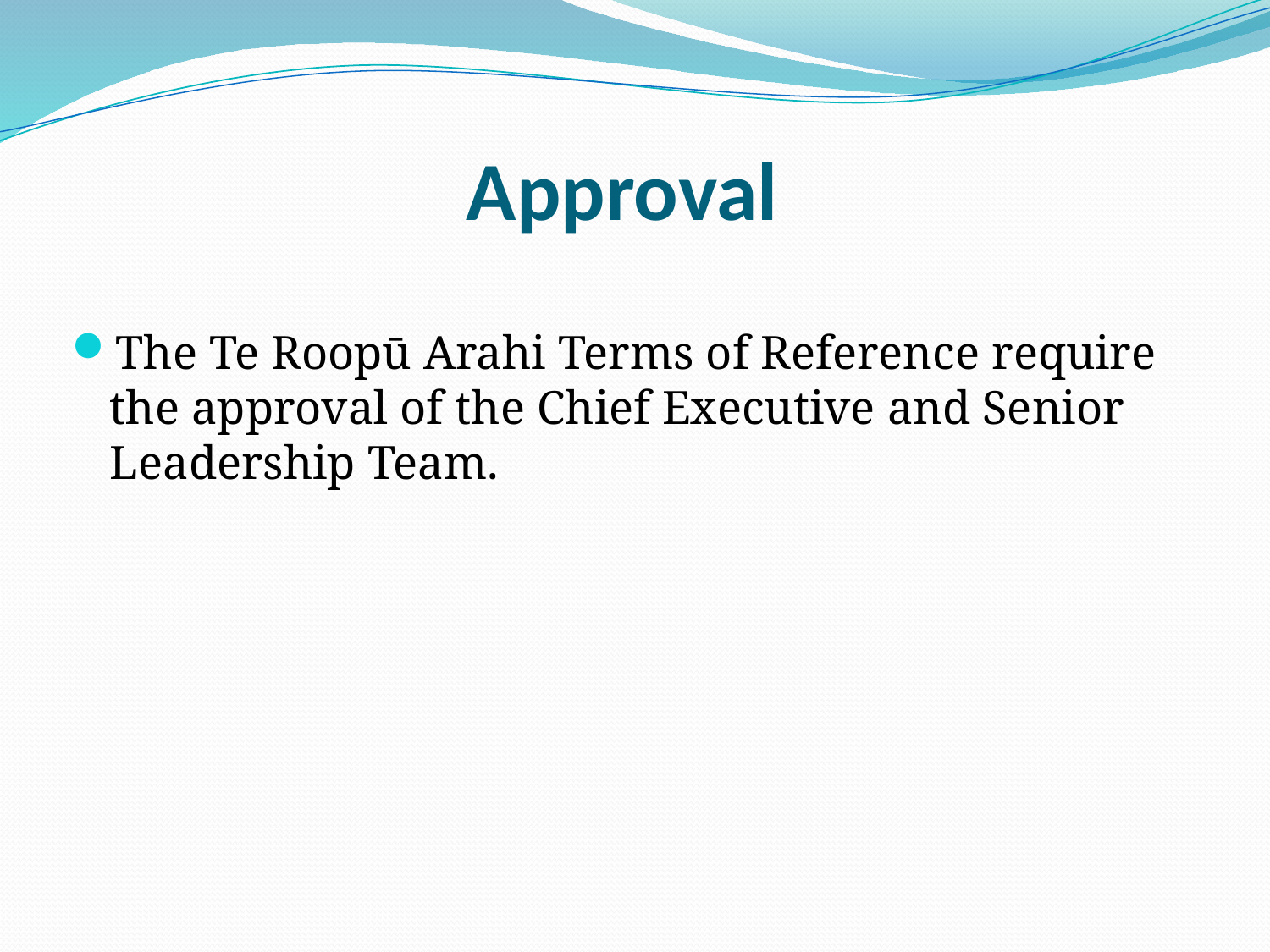

# Approval
The Te Roopū Arahi Terms of Reference require the approval of the Chief Executive and Senior Leadership Team.